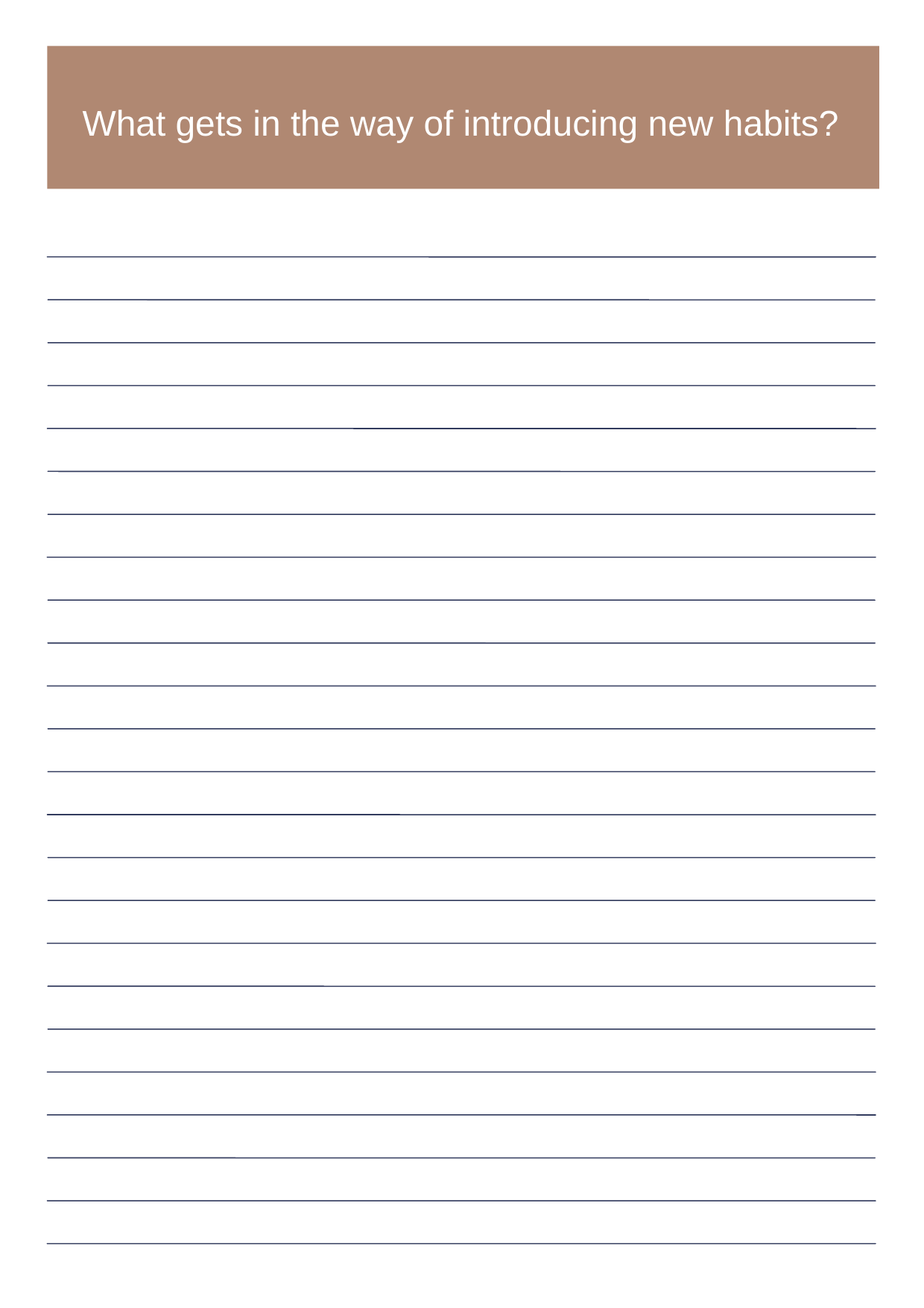

What gets in the way of introducing new habits?